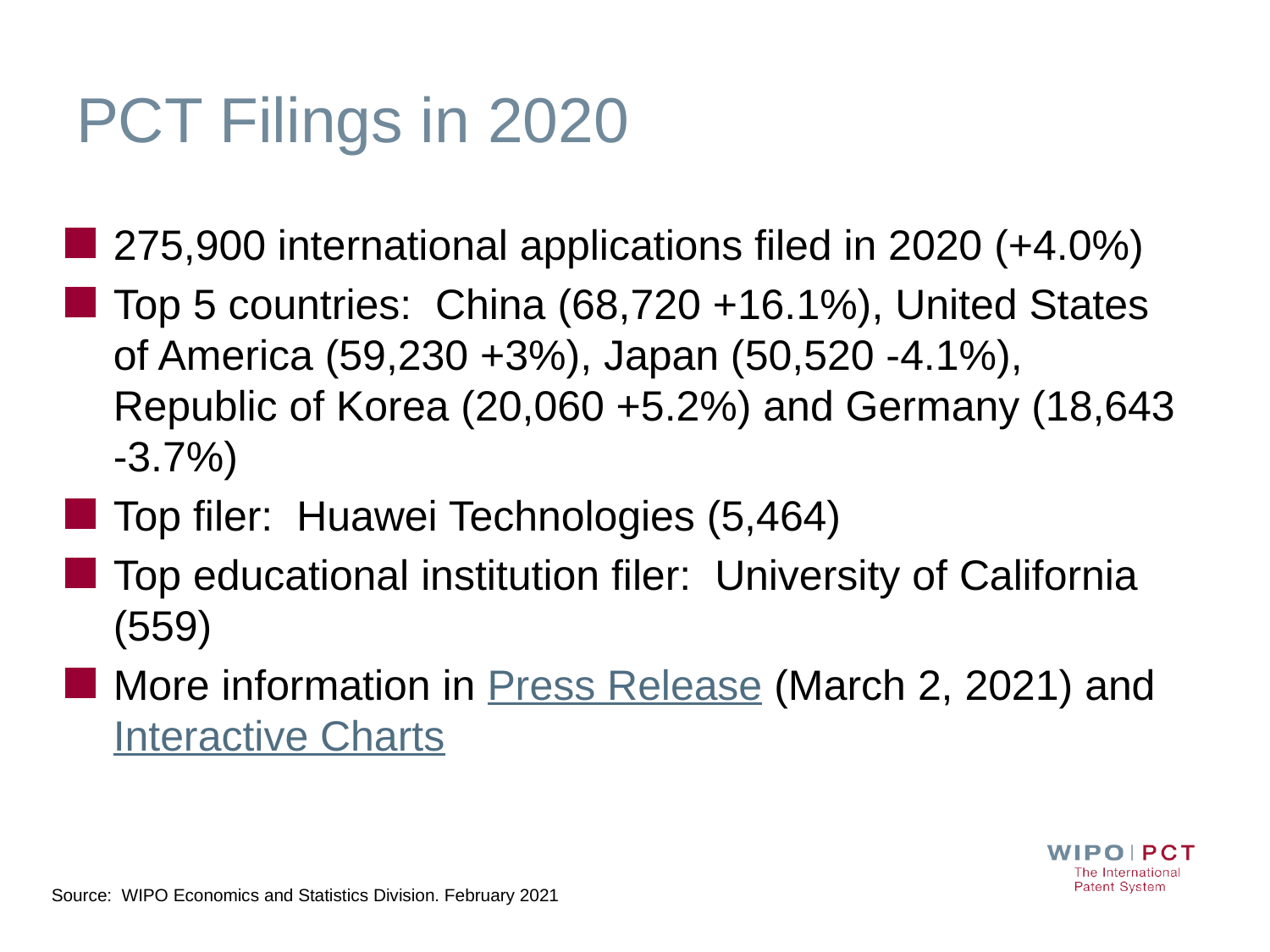

# PCT Filings in 2020

275,900 international applications filed in 2020 (+4.0%)
Top 5 countries:  China (68,720 +16.1%), United States of America (59,230 +3%), Japan (50,520 -4.1%),  Republic of Korea (20,060 +5.2%) and Germany (18,643 -3.7%)
Top filer:  Huawei Technologies (5,464)
Top educational institution filer:  University of California (559)
More information in Press Release (March 2, 2021) and Interactive Charts
Source:  WIPO Economics and Statistics Division. February 2021